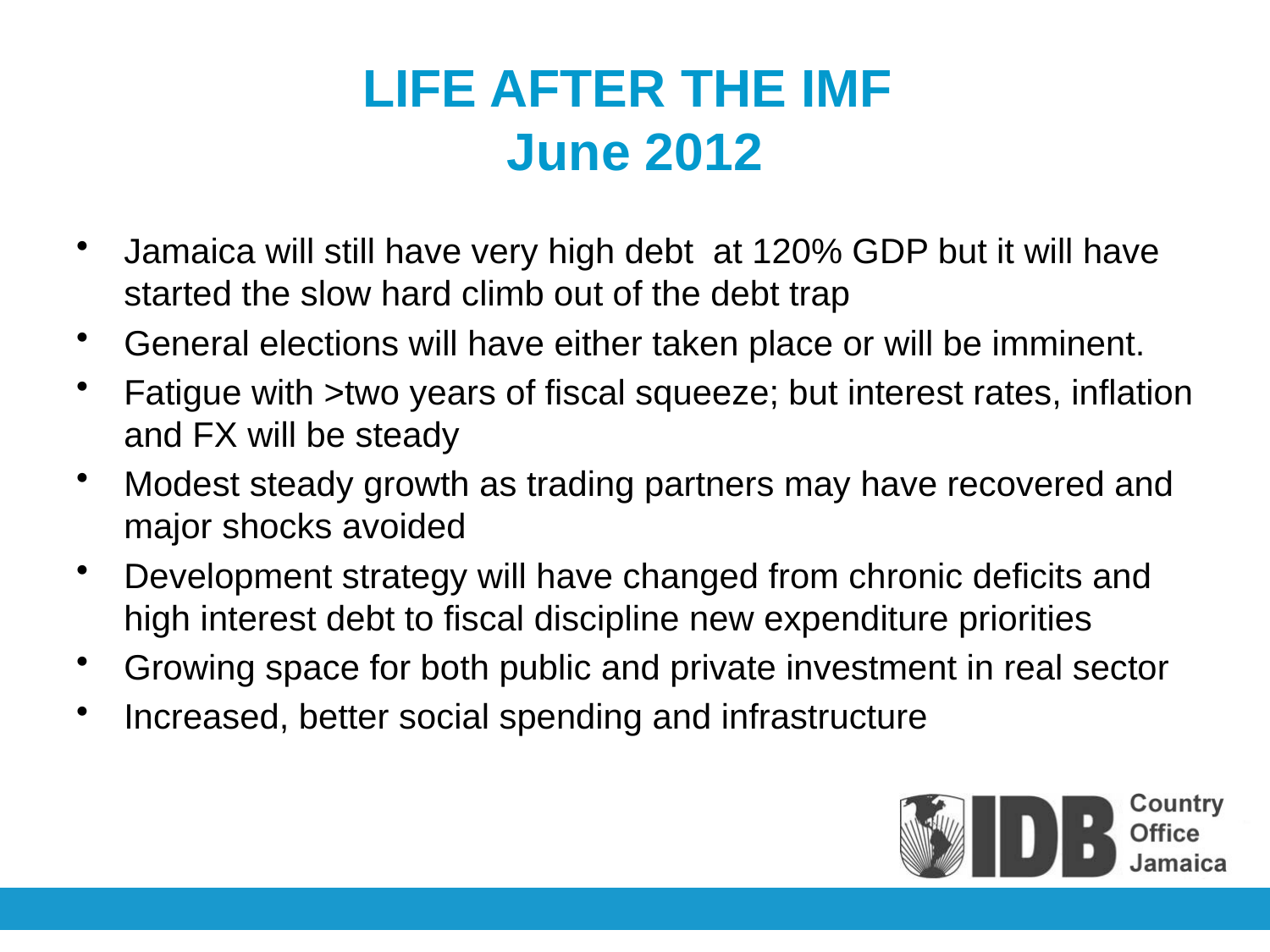

# LIFE AFTER THE IMF June 2012
Jamaica will still have very high debt  at 120% GDP but it will have started the slow hard climb out of the debt trap
General elections will have either taken place or will be imminent.
Fatigue with >two years of fiscal squeeze; but interest rates, inflation and FX will be steady
Modest steady growth as trading partners may have recovered and major shocks avoided
Development strategy will have changed from chronic deficits and high interest debt to fiscal discipline new expenditure priorities
Growing space for both public and private investment in real sector
Increased, better social spending and infrastructure